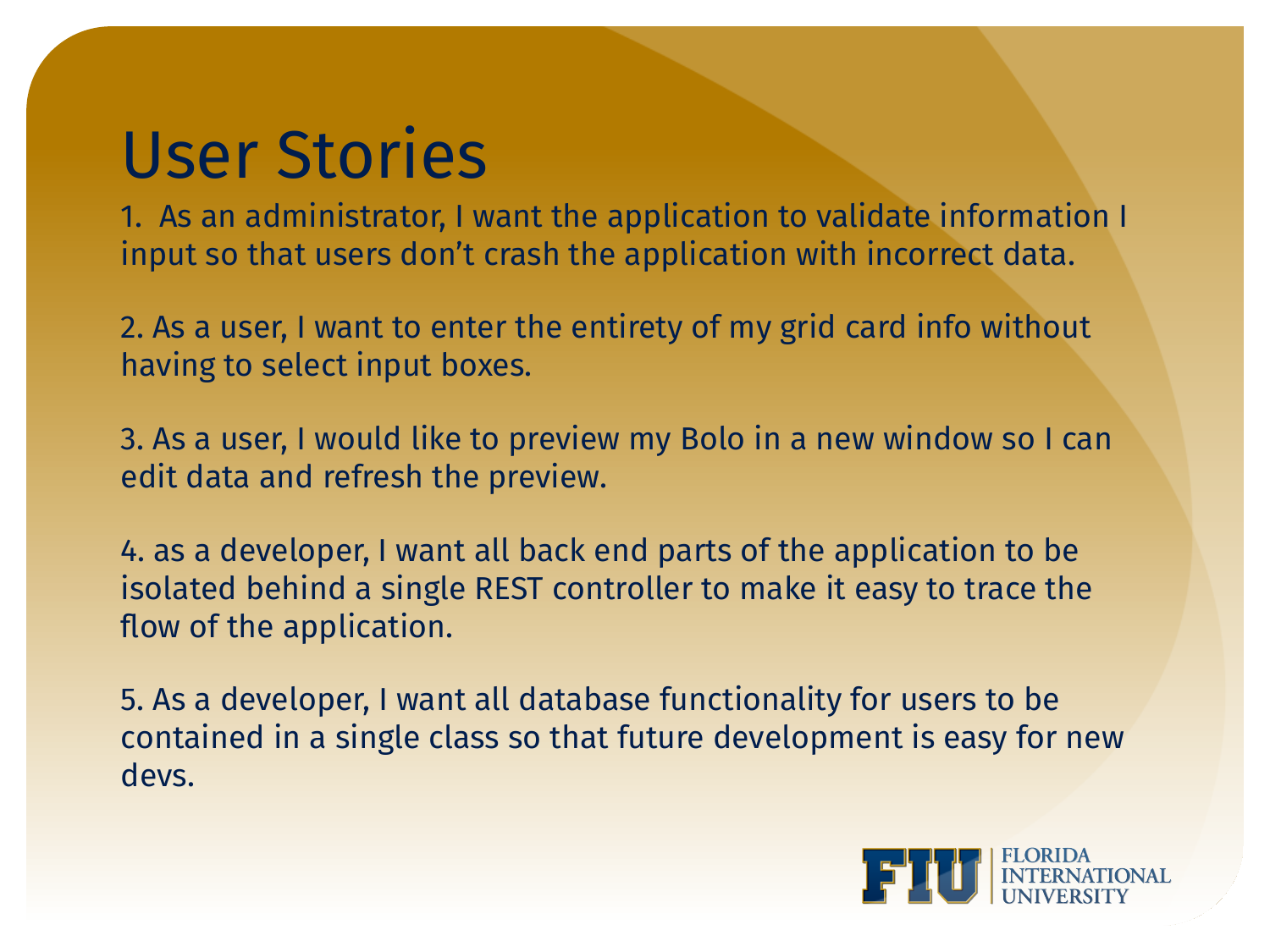

# User Stories
1.  As an administrator, I want the application to validate information I input so that users don’t crash the application with incorrect data.
2. As a user, I want to enter the entirety of my grid card info without having to select input boxes.
3. As a user, I would like to preview my Bolo in a new window so I can edit data and refresh the preview.
4. as a developer, I want all back end parts of the application to be isolated behind a single REST controller to make it easy to trace the flow of the application.
5. As a developer, I want all database functionality for users to be contained in a single class so that future development is easy for new devs.